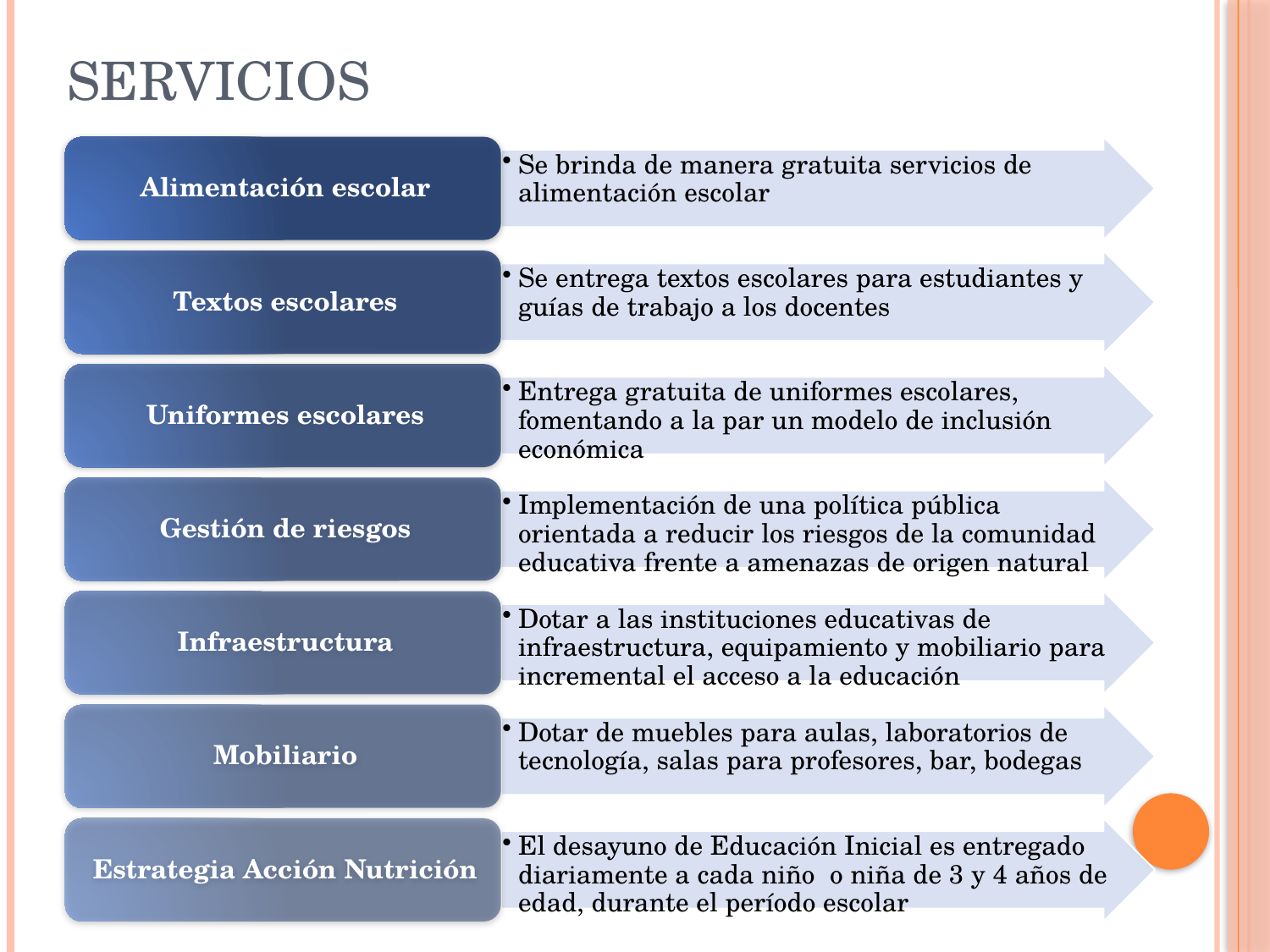

# SERVICIOS
Se brinda de manera gratuita servicios de alimentación escolar
Alimentación escolar
Se entrega textos escolares para estudiantes y guías de trabajo a los docentes
Textos escolares
Entrega gratuita de uniformes escolares, fomentando a la par un modelo de inclusión económica
Uniformes escolares
Implementación de una política pública orientada a reducir los riesgos de la comunidad educativa frente a amenazas de origen natural
Gestión de riesgos
Dotar a las instituciones educativas de infraestructura, equipamiento y mobiliario para incremental el acceso a la educación
Infraestructura
Dotar de muebles para aulas, laboratorios de tecnología, salas para profesores, bar, bodegas
Mobiliario
El desayuno de Educación Inicial es entregado diariamente a cada niño  o niña de 3 y 4 años de edad, durante el período escolar
Estrategia Acción Nutrición